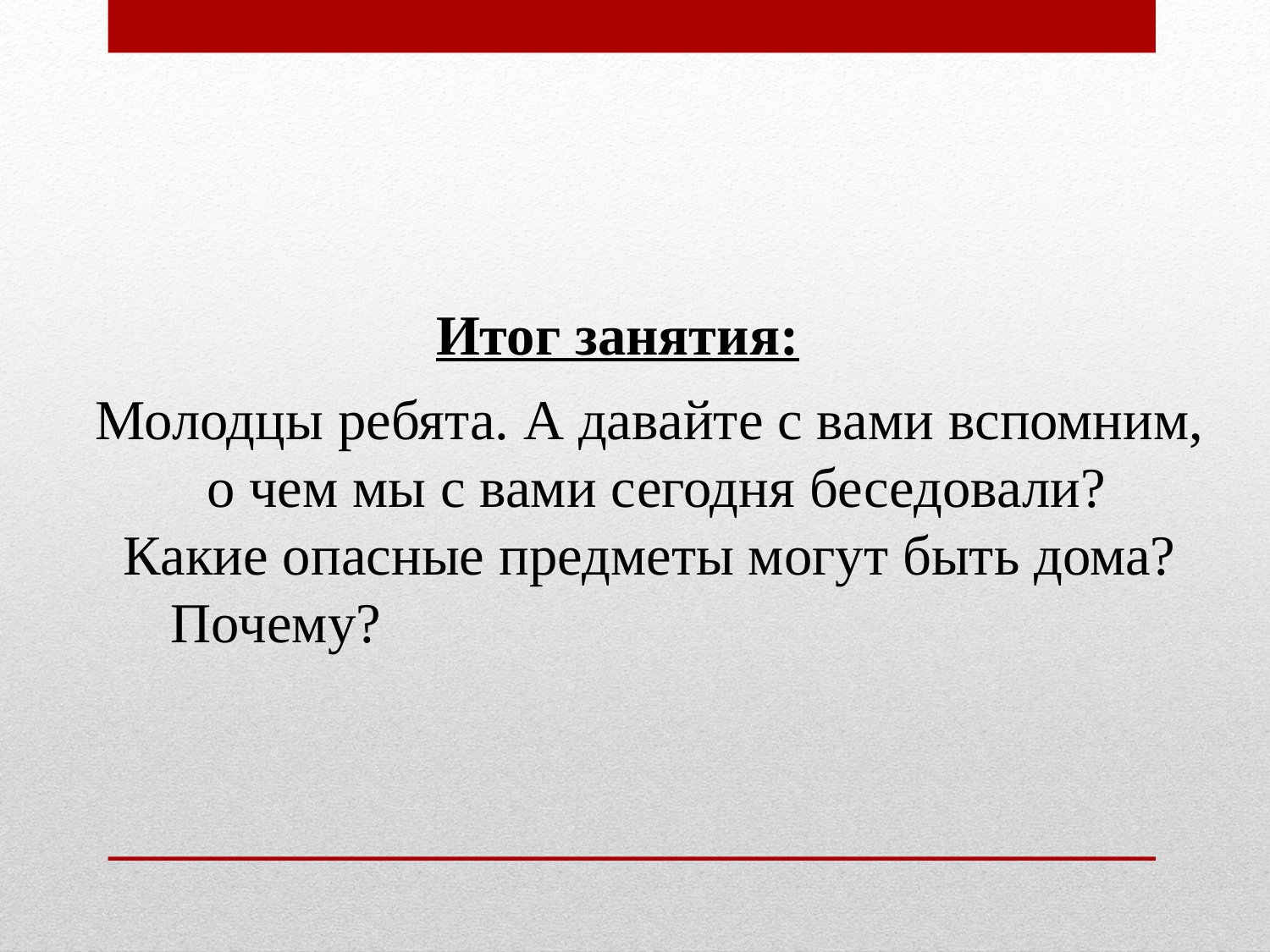

Итог занятия:
Молодцы ребята. А давайте с вами вспомним,
 о чем мы с вами сегодня беседовали?
 Какие опасные предметы могут быть дома?
        Почему?